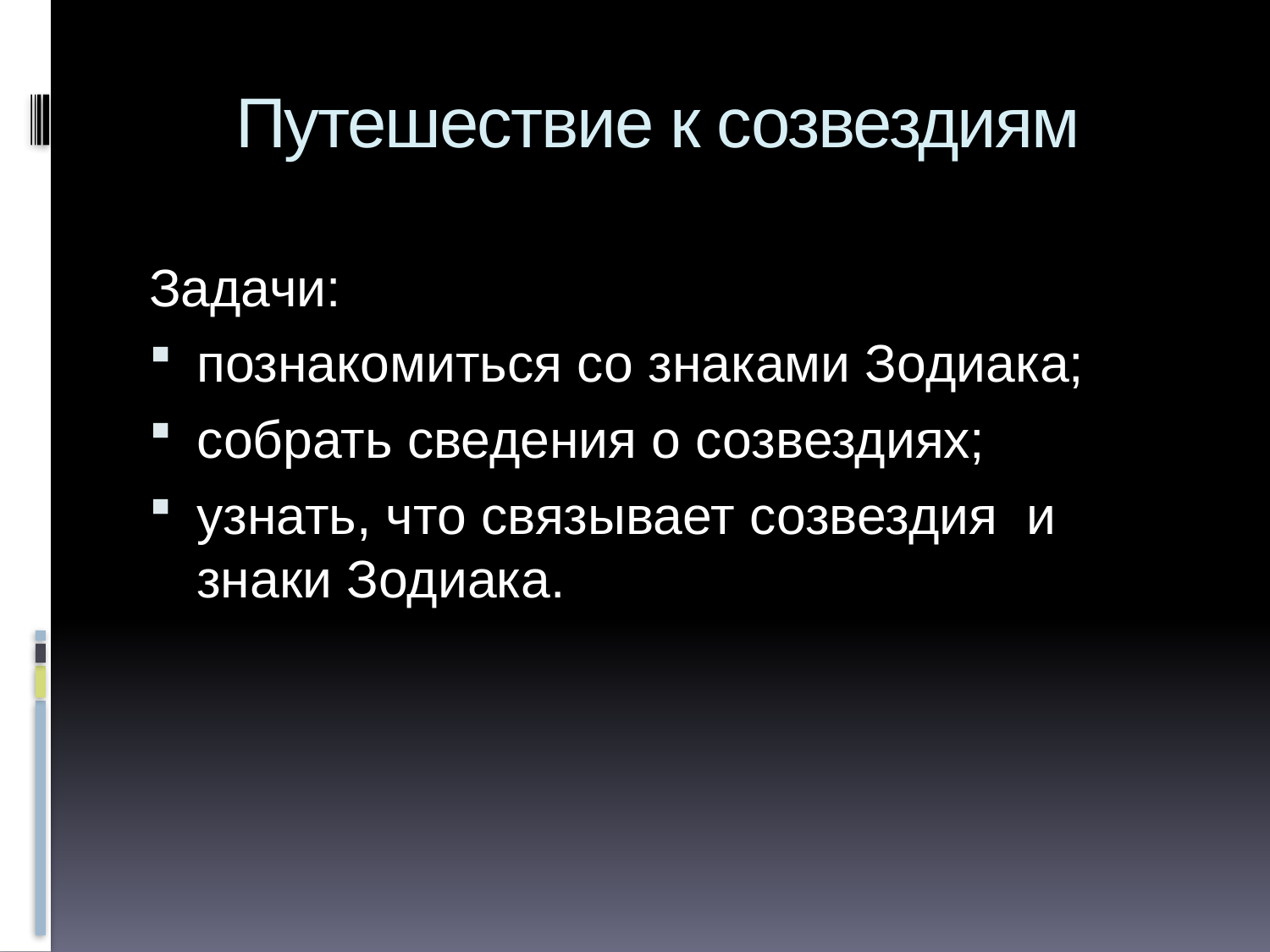

# Путешествие к созвездиям
Задачи:
познакомиться со знаками Зодиака;
собрать сведения о созвездиях;
узнать, что связывает созвездия  и знаки Зодиака.